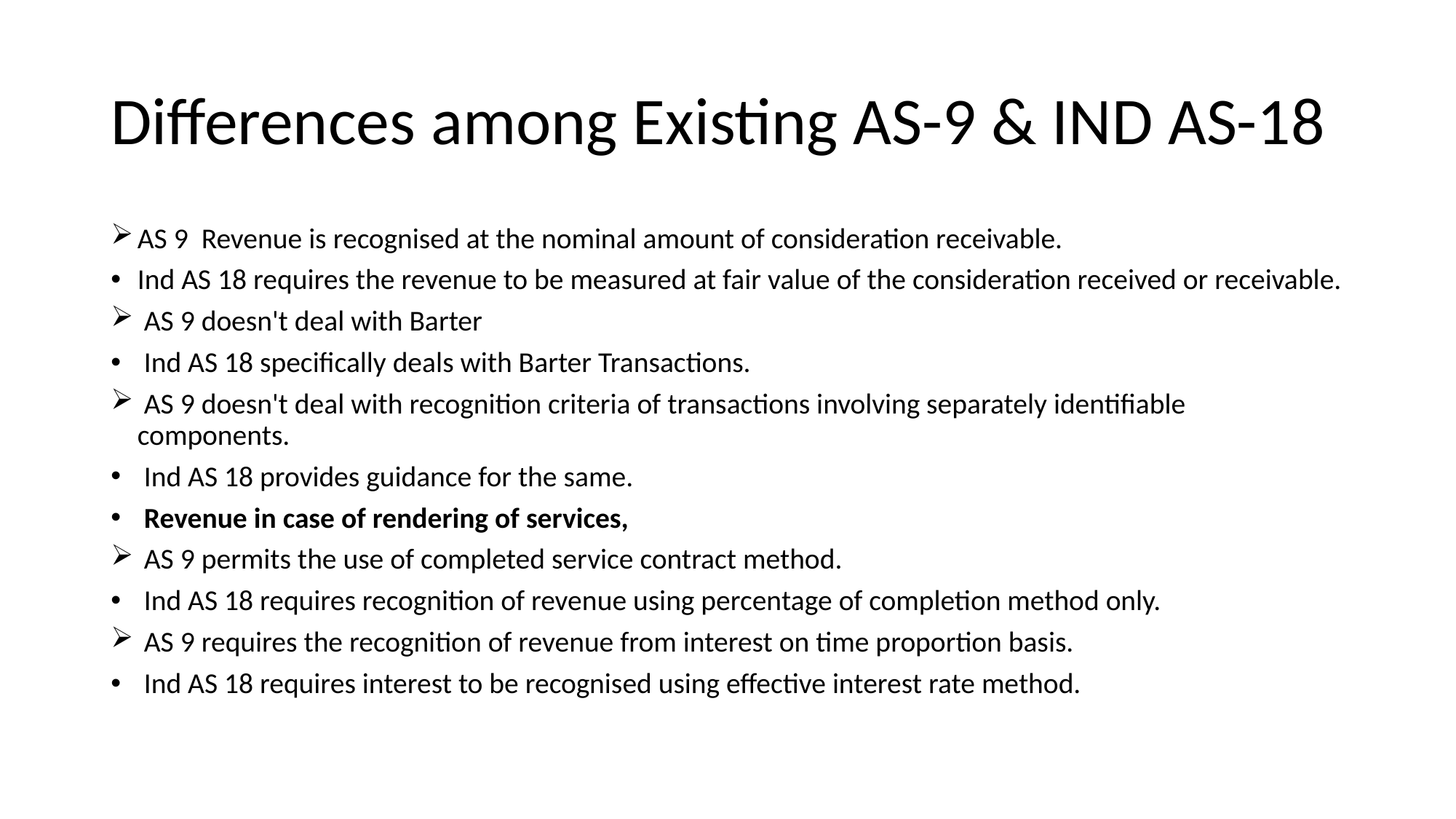

# Differences among Existing AS-9 & IND AS-18
AS 9  Revenue is recognised at the nominal amount of consideration receivable.
Ind AS 18 requires the revenue to be measured at fair value of the consideration received or receivable.
 AS 9 doesn't deal with Barter
 Ind AS 18 specifically deals with Barter Transactions.
 AS 9 doesn't deal with recognition criteria of transactions involving separately identifiable components.
 Ind AS 18 provides guidance for the same.
 Revenue in case of rendering of services,
 AS 9 permits the use of completed service contract method.
 Ind AS 18 requires recognition of revenue using percentage of completion method only.
 AS 9 requires the recognition of revenue from interest on time proportion basis.
 Ind AS 18 requires interest to be recognised using effective interest rate method.